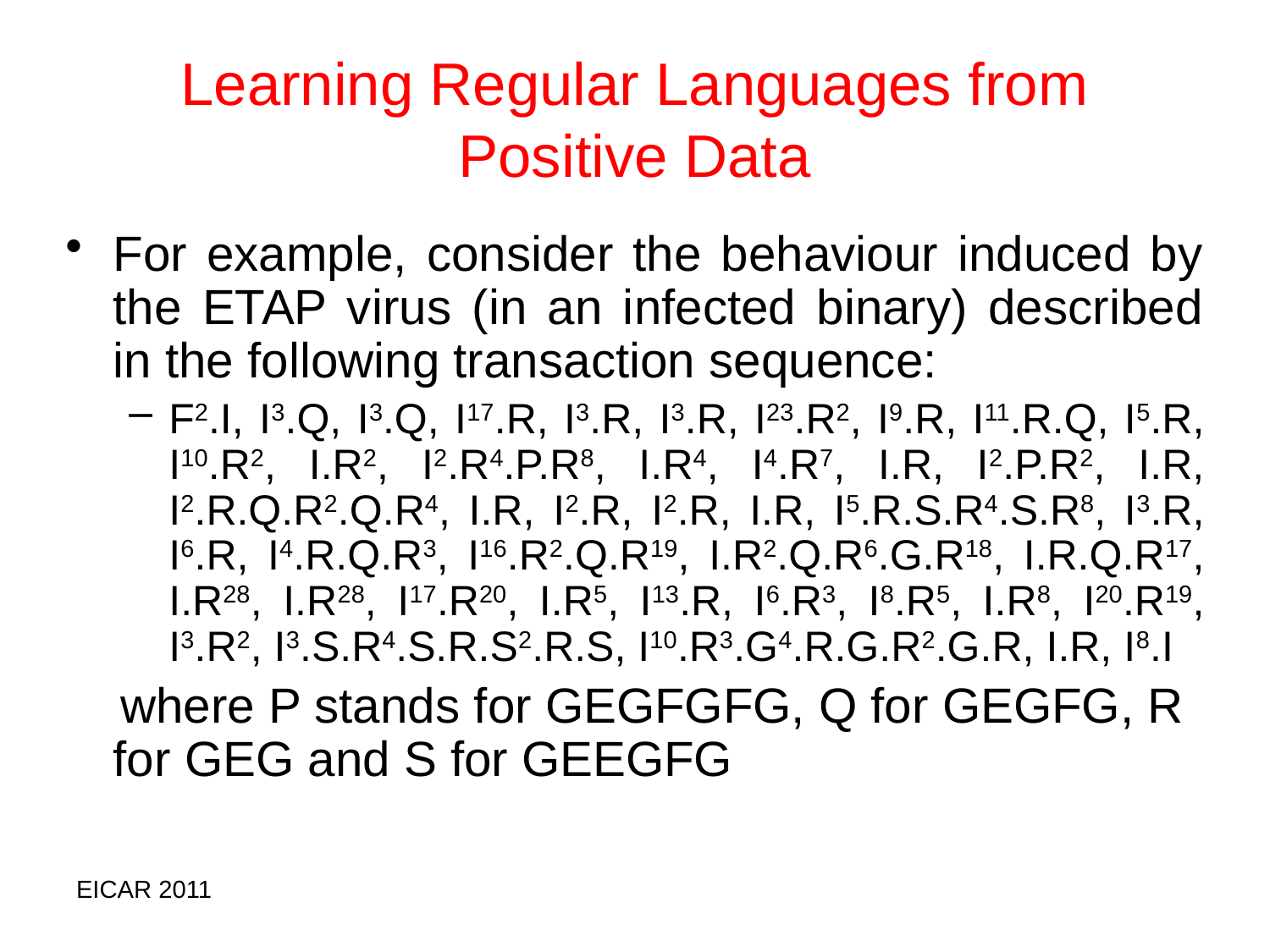

# Learning Regular Languages from Positive Data
For example, consider the behaviour induced by the ETAP virus (in an infected binary) described in the following transaction sequence:
F2.I, I3.Q, I3.Q, I17.R, I3.R, I3.R, I23.R2, I9.R, I11.R.Q, I5.R, I10.R2, I.R2, I2.R4.P.R8, I.R4, I4.R7, I.R, I2.P.R2, I.R, I2.R.Q.R2.Q.R4, I.R, I2.R, I2.R, I.R, I5.R.S.R4.S.R8, I3.R, I6.R, I4.R.Q.R3, I16.R2.Q.R19, I.R2.Q.R6.G.R18, I.R.Q.R17, I.R28, I.R28, I17.R20, I.R5, I13.R, I6.R3, I8.R5, I.R8, I20.R19, I3.R2, I3.S.R4.S.R.S2.R.S, I10.R3.G4.R.G.R2.G.R, I.R, I8.I
    where P stands for GEGFGFG, Q for GEGFG, R for GEG and S for GEEGFG
EICAR 2011